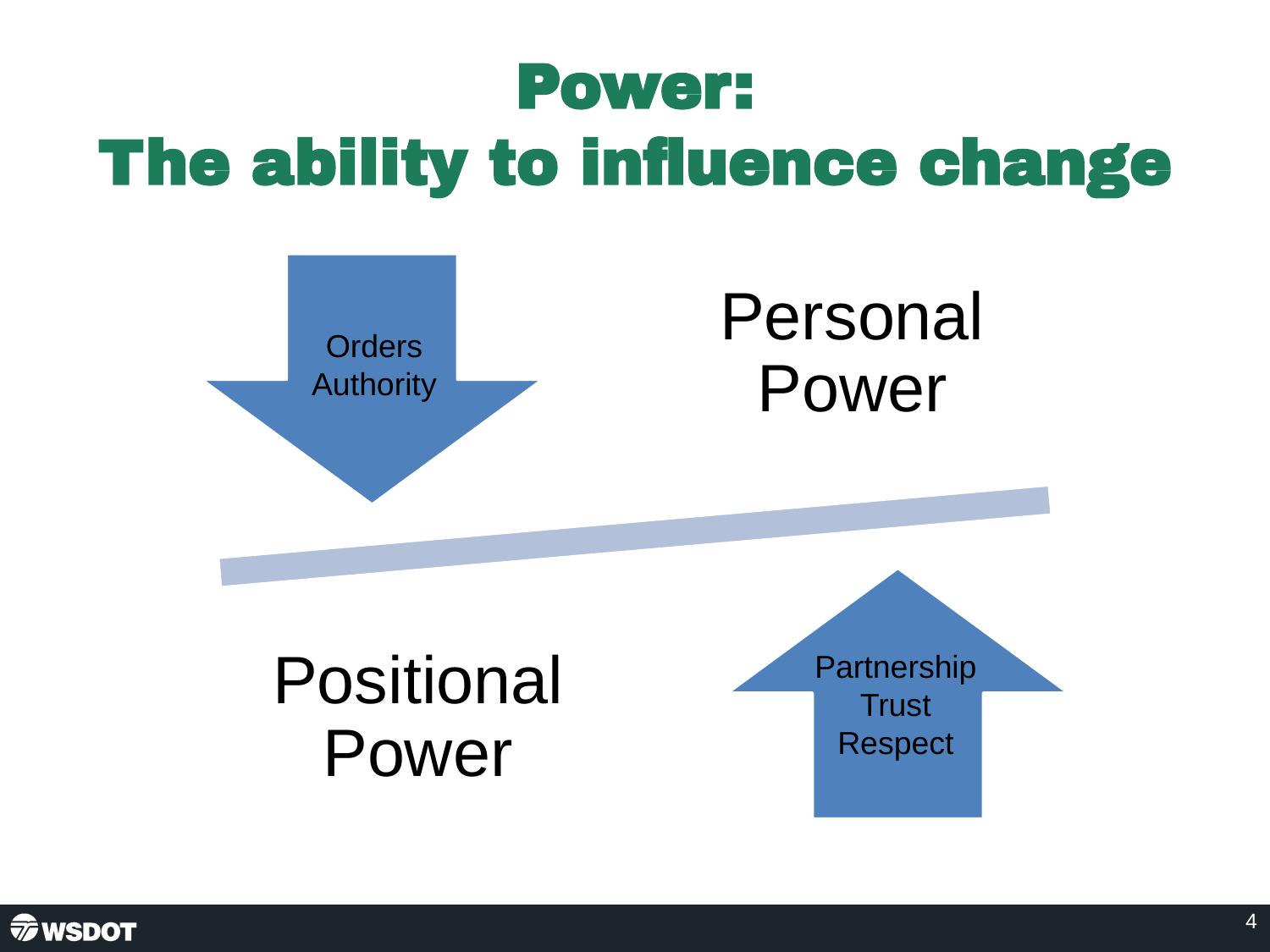

# Power: The ability to influence change
Personal Power
Positional Power
Orders
Authority

Partnership
Trust
Respect
4